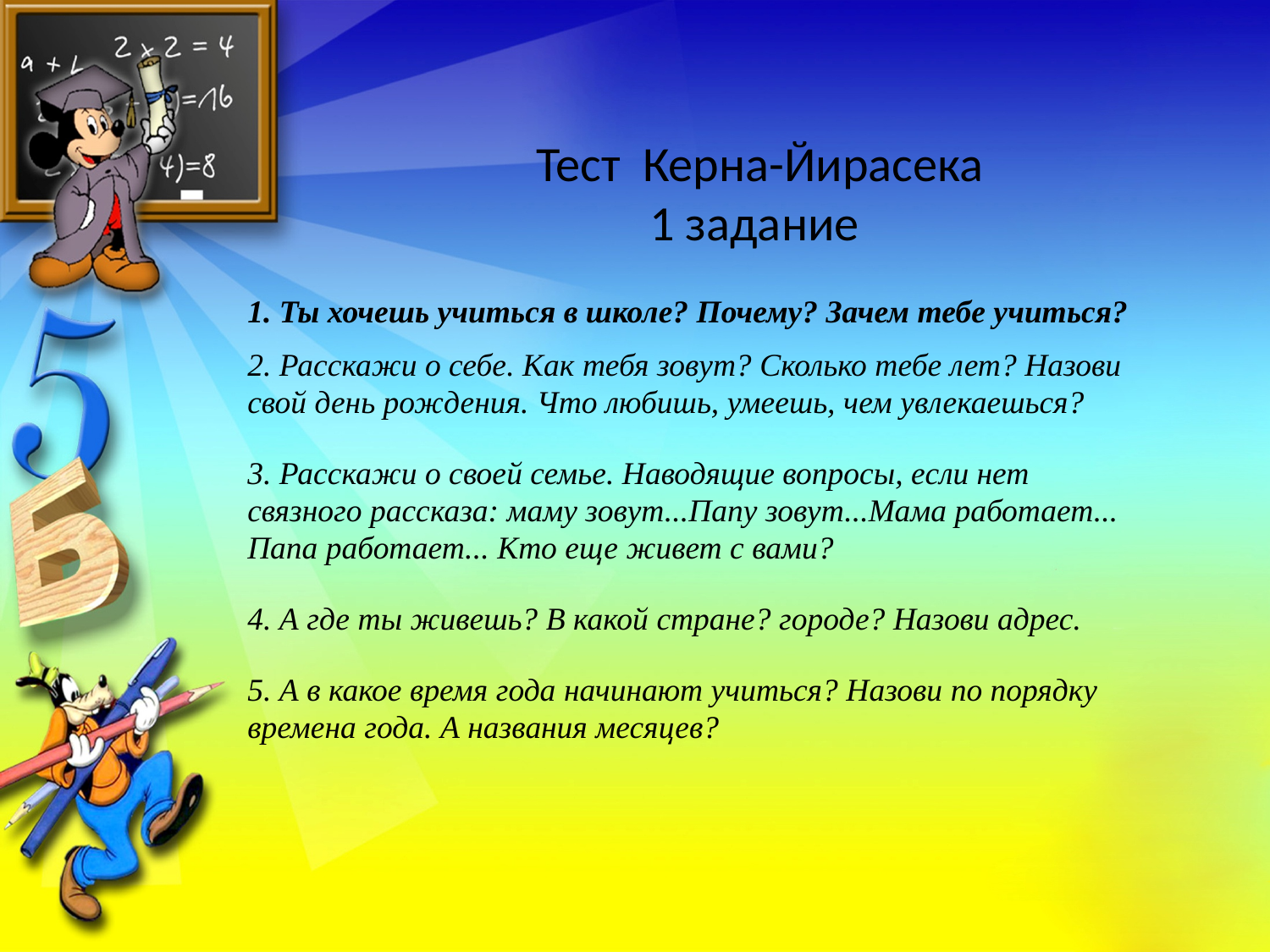

Тест  Керна-Йирасека
1 задание
1. Ты хочешь учиться в школе? Почему? Зачем тебе учиться?
2. Расскажи о себе. Как тебя зовут? Сколько тебе лет? Назови свой день рождения. Что любишь, умеешь, чем увлекаешься?
3. Расскажи о своей семье. Наводящие вопросы, если нет связного рассказа: маму зовут...Папу зовут...Мама работает... Папа работает... Кто еще живет с вами?
4. А где ты живешь? В какой стране? городе? Назови адрес.
5. А в какое время года начинают учиться? Назови по порядку времена года. А названия месяцев?